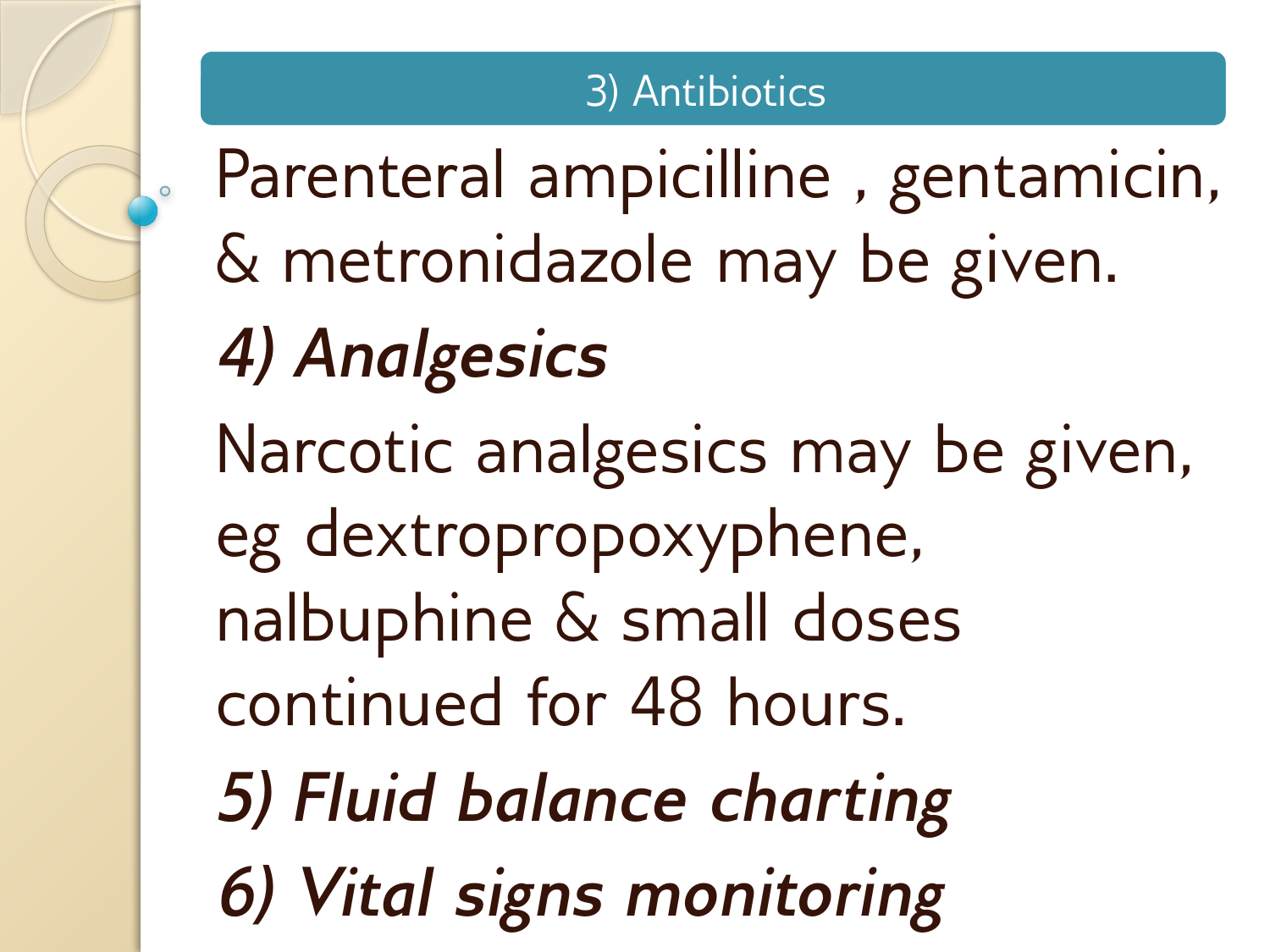

3) Antibiotics
Parenteral ampicilline , gentamicin, & metronidazole may be given.
4) Analgesics
Narcotic analgesics may be given, eg dextropropoxyphene, nalbuphine & small doses continued for 48 hours.
5) Fluid balance charting
6) Vital signs monitoring